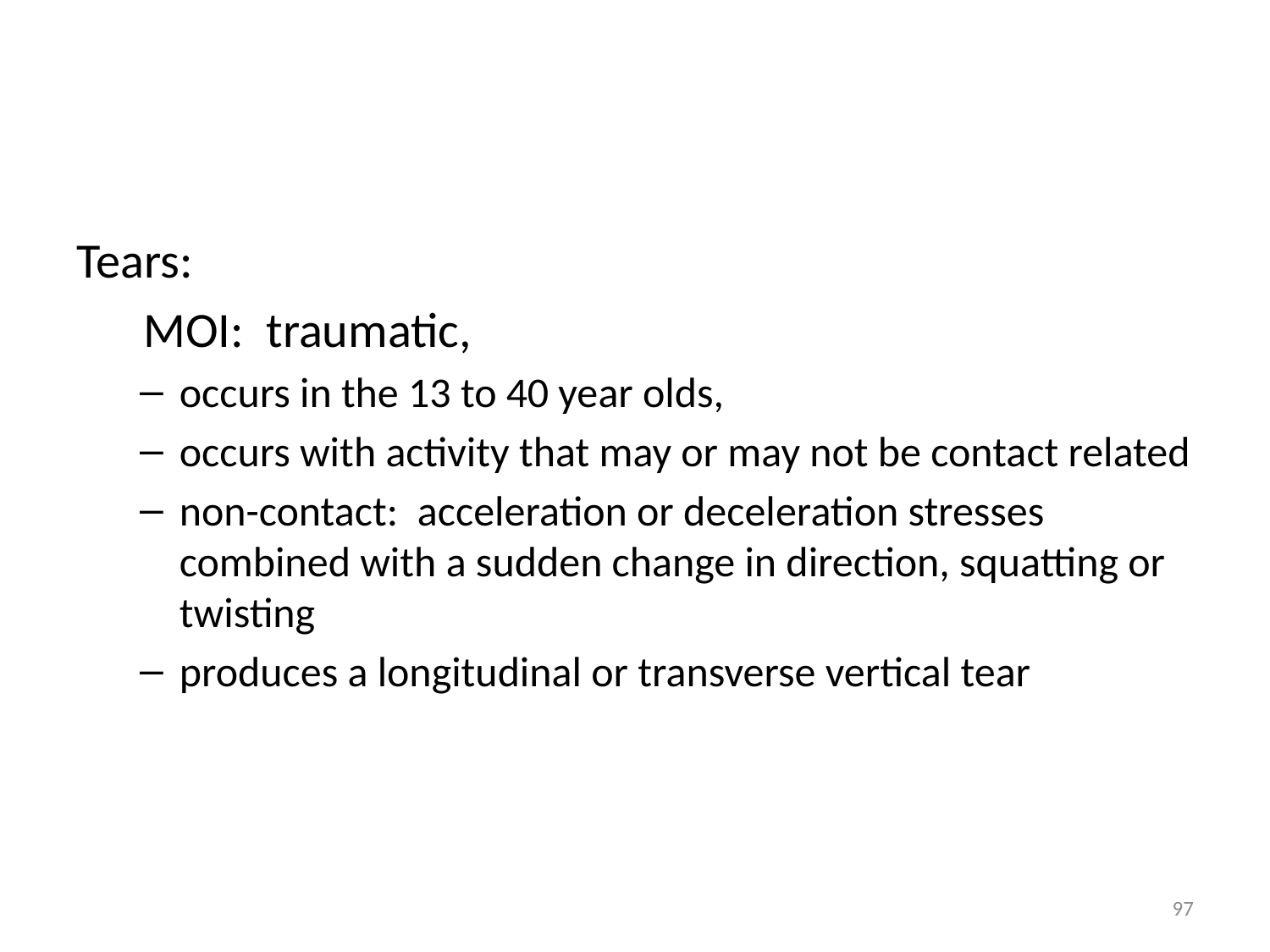

#
Tears:
      MOI:  traumatic,
occurs in the 13 to 40 year olds,
occurs with activity that may or may not be contact related
non-contact:  acceleration or deceleration stresses combined with a sudden change in direction, squatting or twisting
produces a longitudinal or transverse vertical tear

97